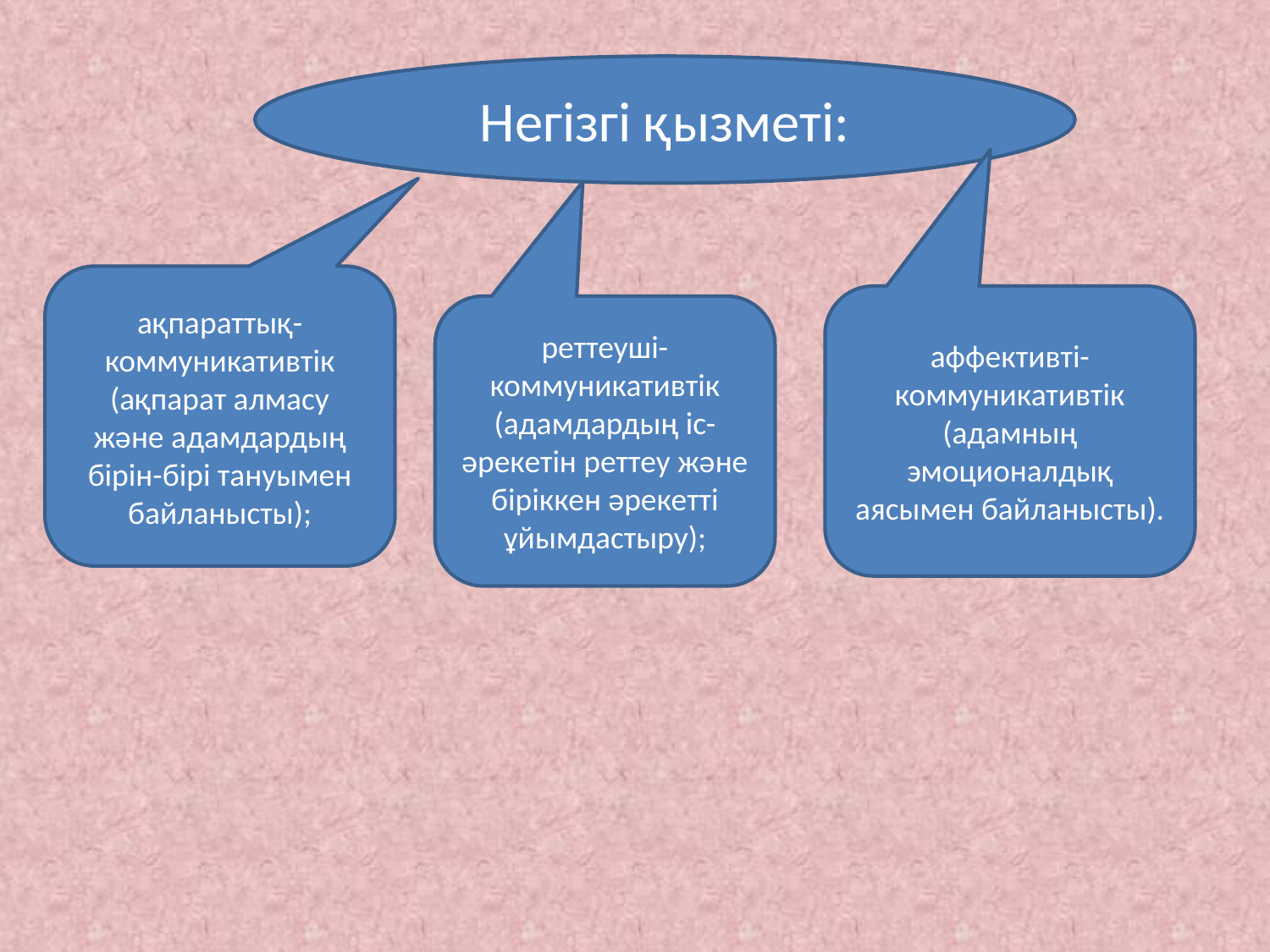

#
Негізгі қызметі:

ақпараттық-коммуникативтік (ақпарат алмасу және адамдардың бірін-бірі тануымен байланысты);
аффективті-коммуникативтік (адамның эмоционалдық аясымен байланысты).
реттеуші-коммуникативтік (адамдардың іс-әрекетін реттеу және біріккен әрекетті ұйымдастыру);